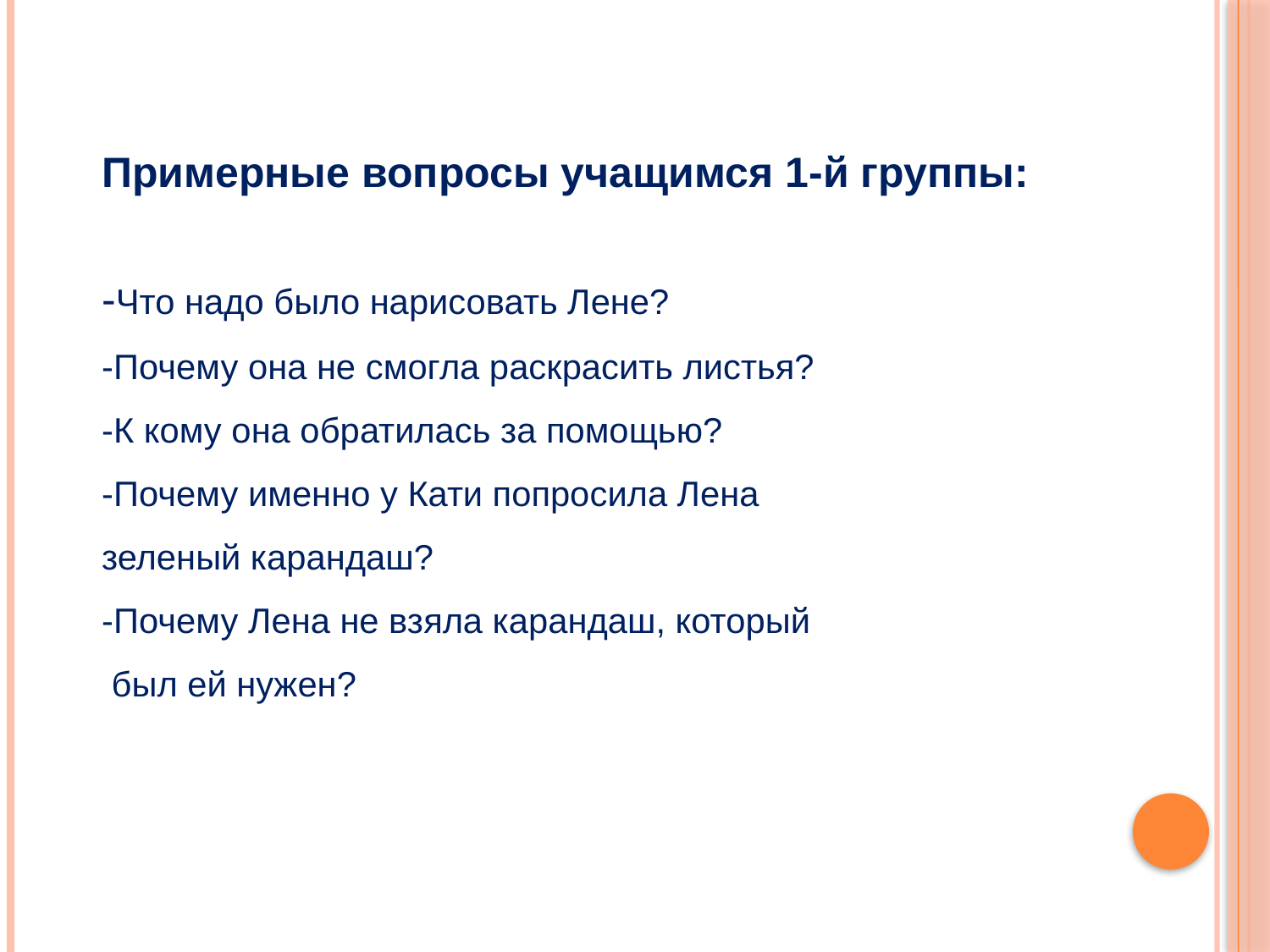

Примерные вопросы учащимся 1-й группы:

-Что надо было нарисовать Лене?
-Почему она не смогла раскрасить листья?
-К кому она обратилась за помощью?
-Почему именно у Кати попросила Лена
зеленый карандаш?
-Почему Лена не взяла карандаш, который
 был ей нужен?